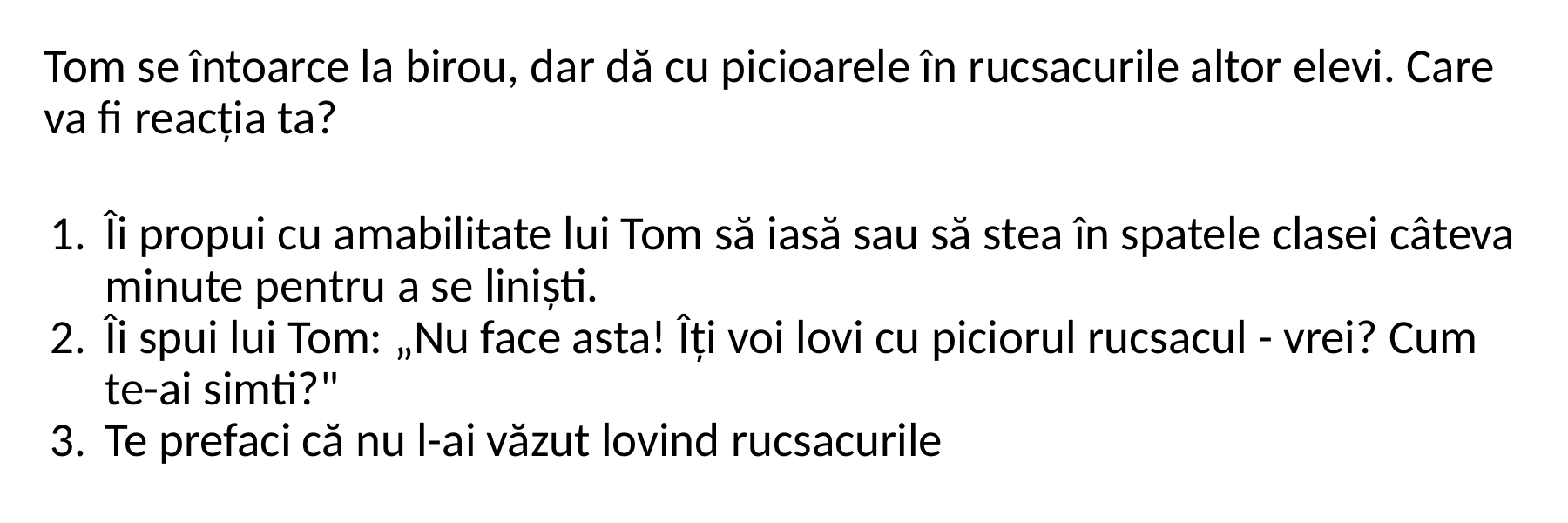

Tom se întoarce la birou, dar dă cu picioarele în rucsacurile altor elevi. Care va fi reacția ta?

Îi propui cu amabilitate lui Tom să iasă sau să stea în spatele clasei câteva minute pentru a se liniști.
Îi spui lui Tom: „Nu face asta! Îți voi lovi cu piciorul rucsacul - vrei? Cum te-ai simti?"
Te prefaci că nu l-ai văzut lovind rucsacurile